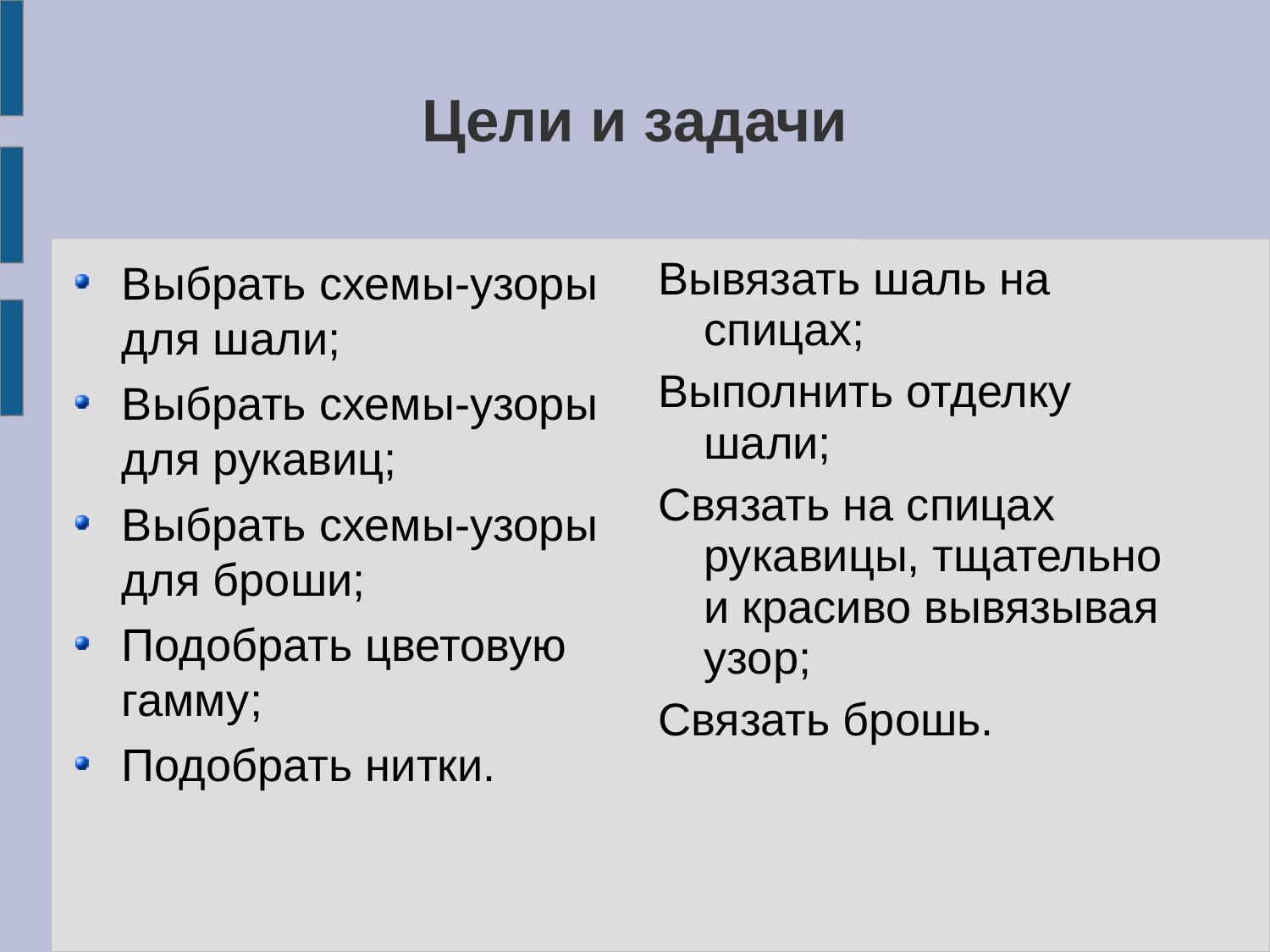

# Цели и задачи
Выбрать схемы-узоры для шали;
Выбрать схемы-узоры для рукавиц;
Выбрать схемы-узоры для броши;
Подобрать цветовую гамму;
Подобрать нитки.
Вывязать шаль на спицах;
Выполнить отделку шали;
Связать на спицах рукавицы, тщательно и красиво вывязывая узор;
Связать брошь.